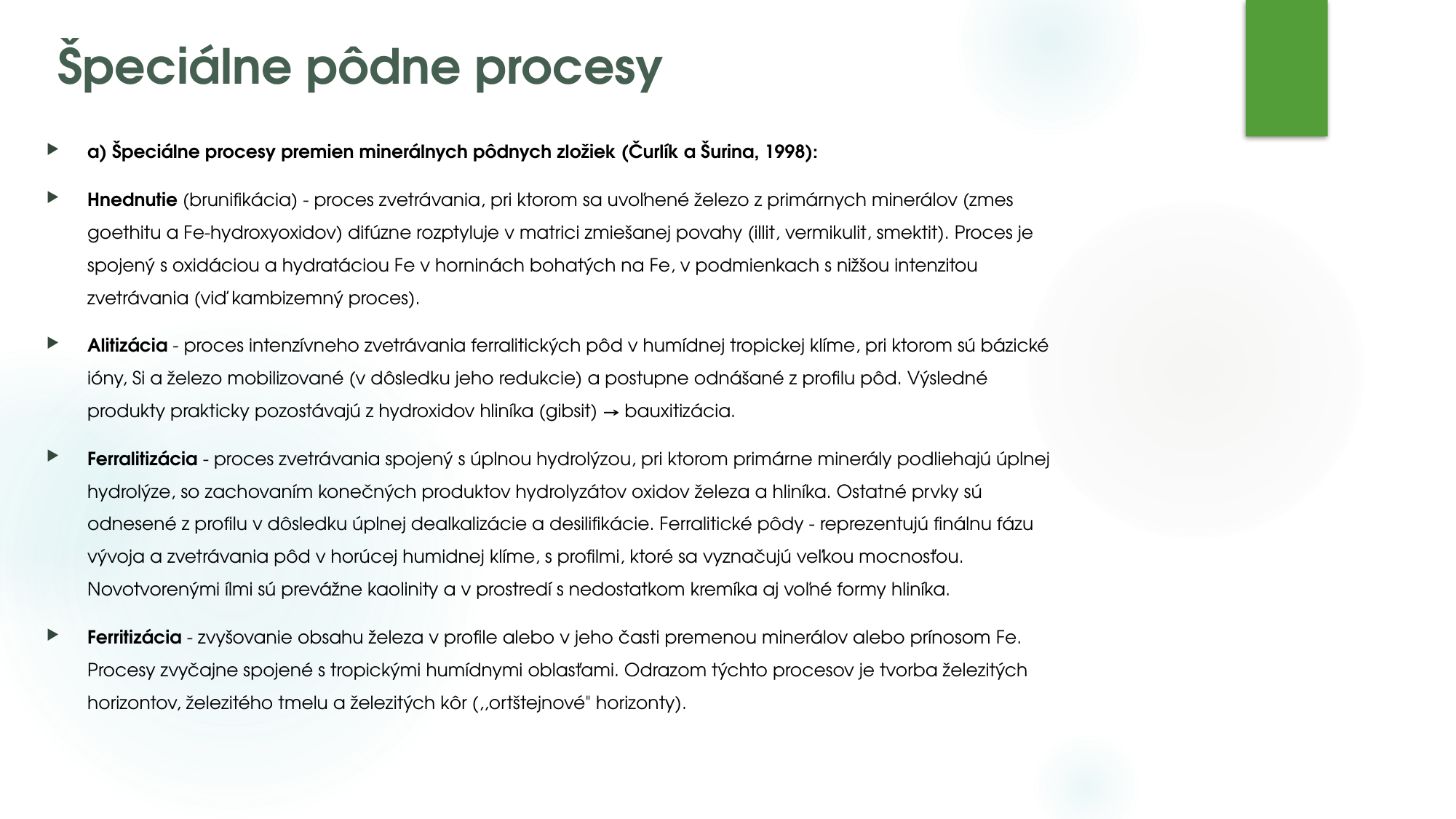

# Špeciálne pôdne procesy
a) Špeciálne procesy premien minerálnych pôdnych zložiek (Čurlík a Šurina, 1998):
Hnednutie (brunifikácia) - proces zvetrávania, pri ktorom sa uvoľnené železo z primárnych minerálov (zmes goethitu a Fe-hydroxyoxidov) difúzne rozptyluje v matrici zmiešanej povahy (illit, vermikulit, smektit). Proces je spojený s oxidáciou a hydratáciou Fe v horninách bohatých na Fe, v podmienkach s nižšou intenzitou zvetrávania (viď kambizemný proces).
Alitizácia - proces intenzívneho zvetrávania ferralitických pôd v humídnej tropickej klíme, pri ktorom sú bázické ióny, Si a železo mobilizované (v dôsledku jeho redukcie) a postupne odnášané z profilu pôd. Výsledné produkty prakticky pozostávajú z hydroxidov hliníka (gibsit) → bauxitizácia.
Ferralitizácia - proces zvetrávania spojený s úplnou hydrolýzou, pri ktorom primárne minerály podliehajú úplnej hydrolýze, so zachovaním konečných produktov hydrolyzátov oxidov železa a hliníka. Ostatné prvky sú odnesené z profilu v dôsledku úplnej dealkalizácie a desilifikácie. Ferralitické pôdy - reprezentujú finálnu fázu vývoja a zvetrávania pôd v horúcej humidnej klíme, s profilmi, ktoré sa vyznačujú veľkou mocnosťou. Novotvorenými ílmi sú prevážne kaolinity a v prostredí s nedostatkom kremíka aj voľné formy hliníka.
Ferritizácia - zvyšovanie obsahu železa v profile alebo v jeho časti premenou minerálov alebo prínosom Fe. Procesy zvyčajne spojené s tropickými humídnymi oblasťami. Odrazom týchto procesov je tvorba železitých horizontov, železitého tmelu a železitých kôr (,,ortštejnové" horizonty).